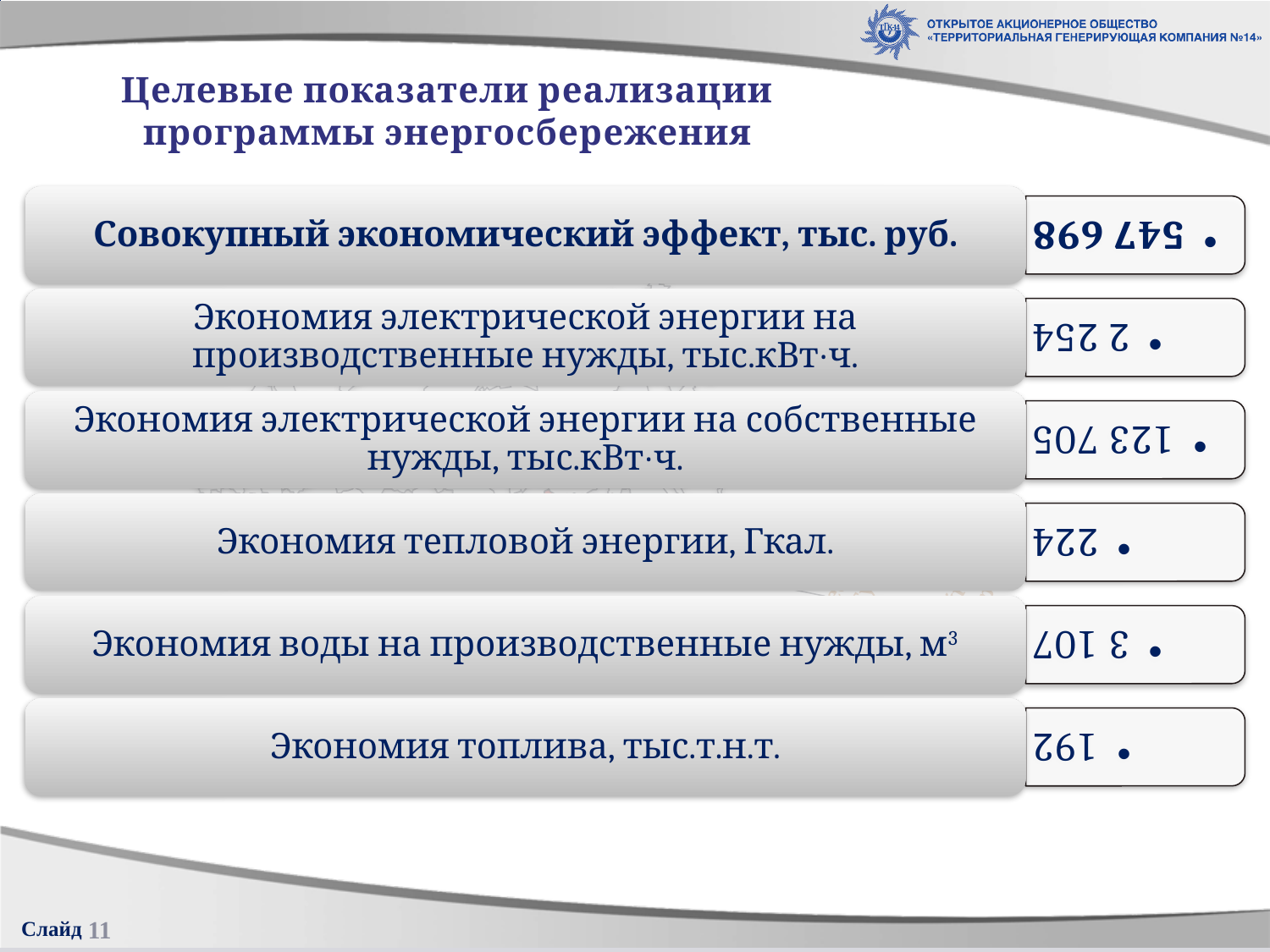

[unsupported chart]

[unsupported chart]

[unsupported chart]

[unsupported chart]

# Целевые показатели реализации программы энергосбережения
547 698
Совокупный экономический эффект, тыс. руб.
2 254
Экономия электрической энергии на производственные нужды, тыс.кВт·ч.
123 705
Экономия электрической энергии на собственные нужды, тыс.кВт·ч.
224
Экономия тепловой энергии, Гкал.
3 107
Экономия воды на производственные нужды, м3
192
Экономия топлива, тыс.т.н.т.
11